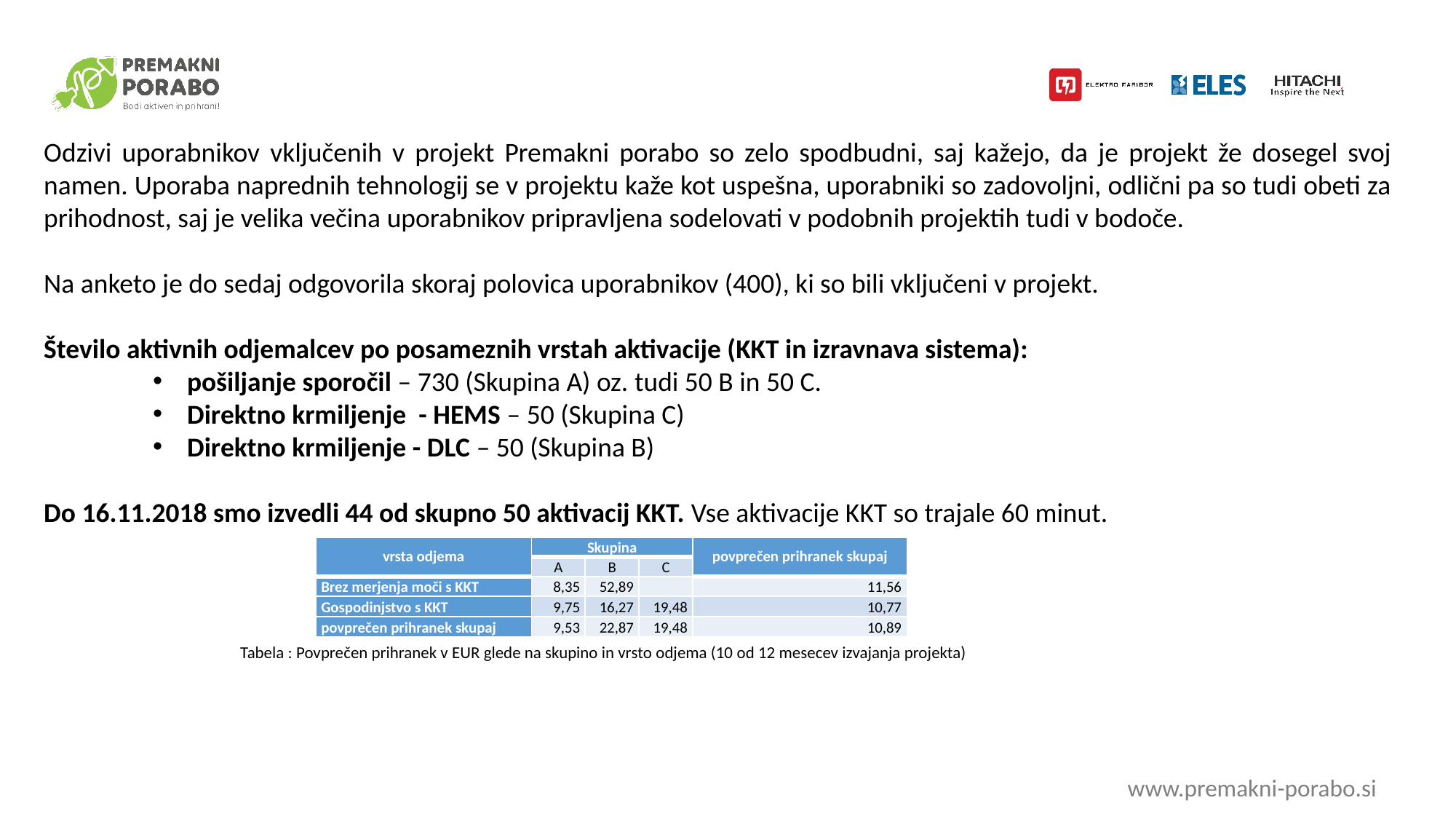

Odzivi uporabnikov vključenih v projekt Premakni porabo so zelo spodbudni, saj kažejo, da je projekt že dosegel svoj namen. Uporaba naprednih tehnologij se v projektu kaže kot uspešna, uporabniki so zadovoljni, odlični pa so tudi obeti za prihodnost, saj je velika večina uporabnikov pripravljena sodelovati v podobnih projektih tudi v bodoče.

Na anketo je do sedaj odgovorila skoraj polovica uporabnikov (400), ki so bili vključeni v projekt.

Število aktivnih odjemalcev po posameznih vrstah aktivacije (KKT in izravnava sistema):
pošiljanje sporočil – 730 (Skupina A) oz. tudi 50 B in 50 C.
Direktno krmiljenje  - HEMS – 50 (Skupina C)
Direktno krmiljenje - DLC – 50 (Skupina B)

Do 16.11.2018 smo izvedli 44 od skupno 50 aktivacij KKT. Vse aktivacije KKT so trajale 60 minut.

| vrsta odjema | Skupina |  |  | povprečen prihranek skupaj |
| --- | --- | --- | --- | --- |
|  | A | B | C |  |
| Brez merjenja moči s KKT | 8,35 | 52,89 |  | 11,56 |
| Gospodinjstvo s KKT | 9,75 | 16,27 | 19,48 | 10,77 |
| povprečen prihranek skupaj | 9,53 | 22,87 | 19,48 | 10,89 |
Tabela : Povprečen prihranek v EUR glede na skupino in vrsto odjema (10 od 12 mesecev izvajanja projekta)